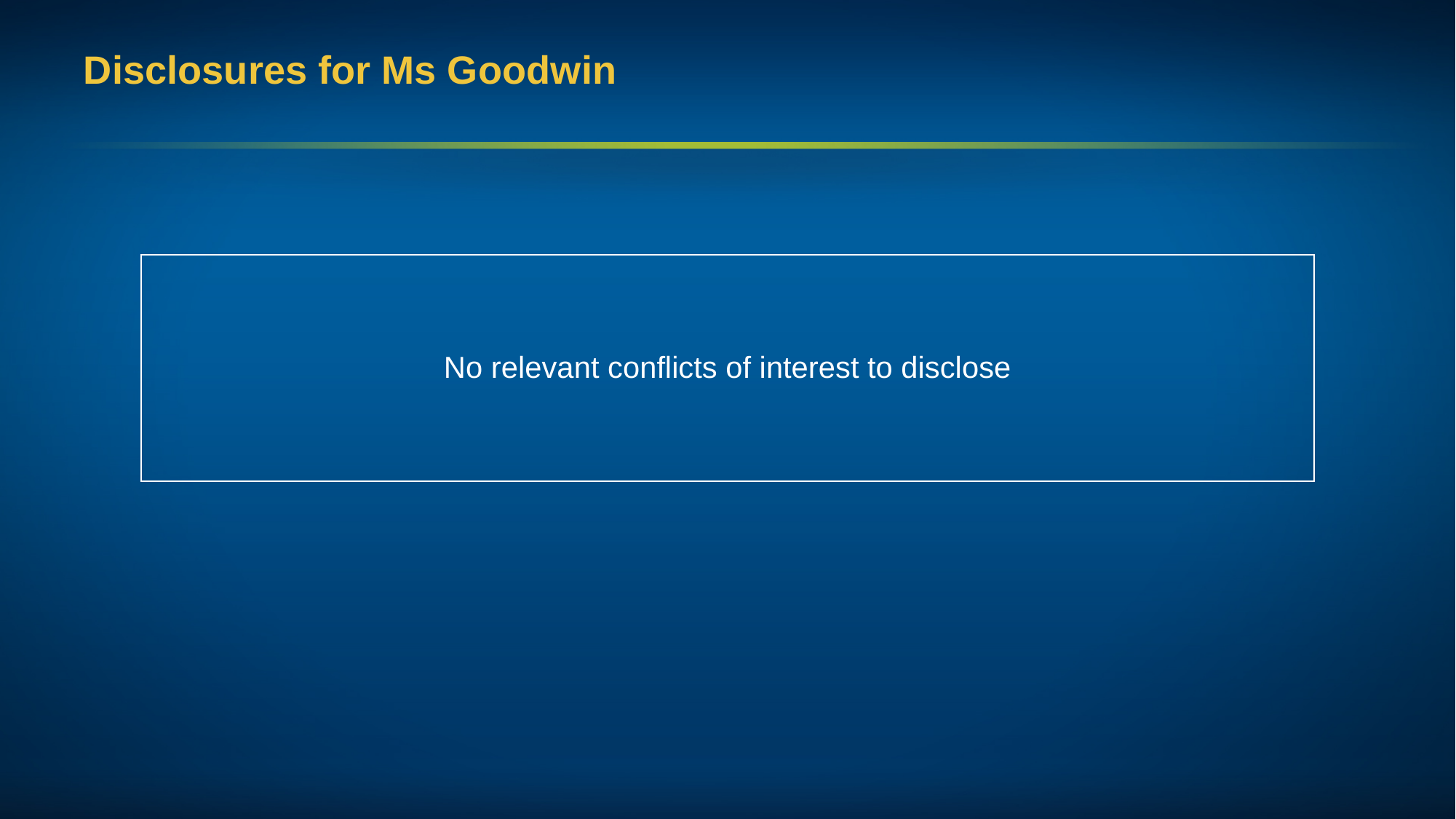

# Disclosures for Ms Goodwin
| No relevant conflicts of interest to disclose |
| --- |